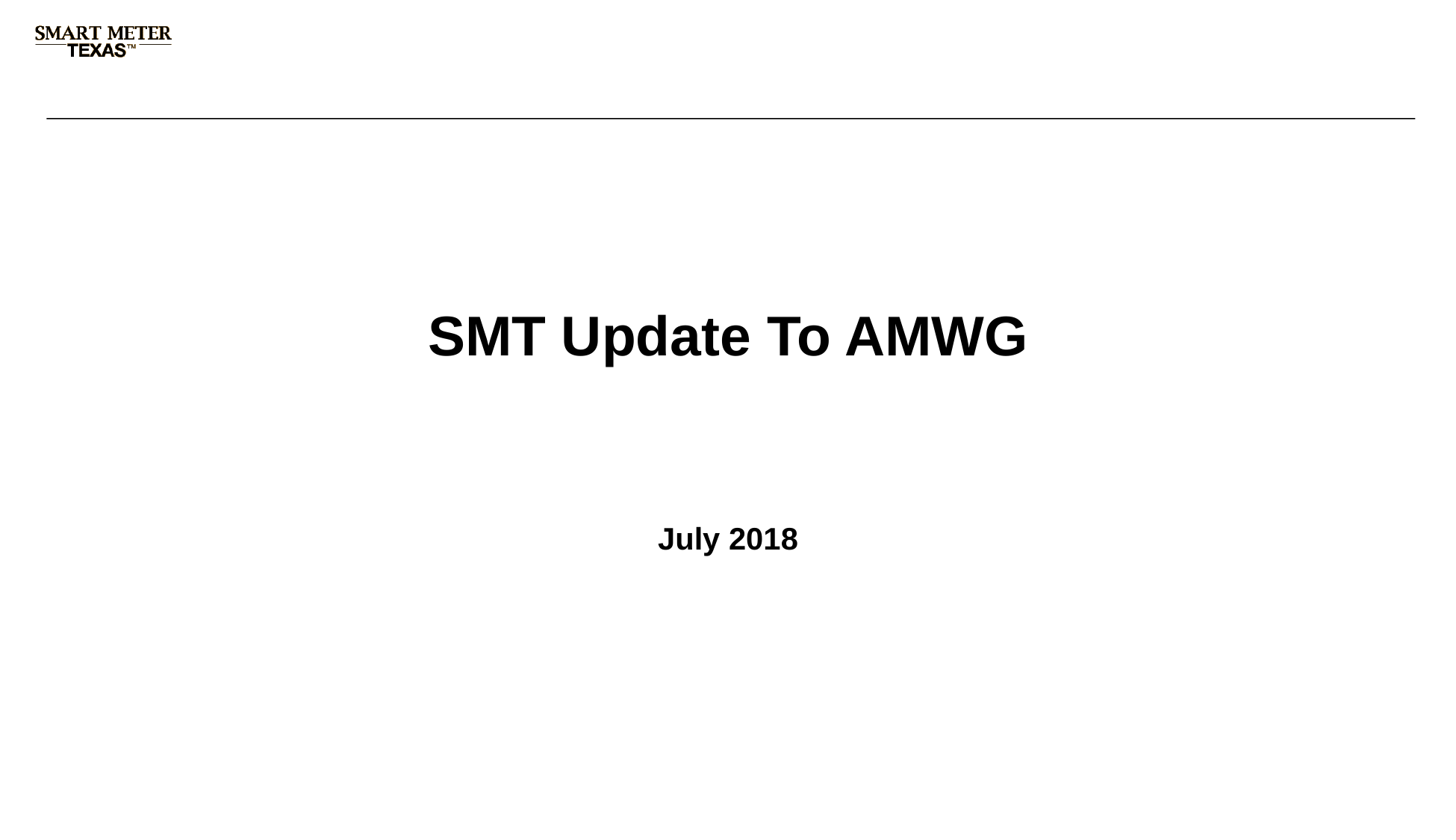

# SMT Update To AMWG
July 2018